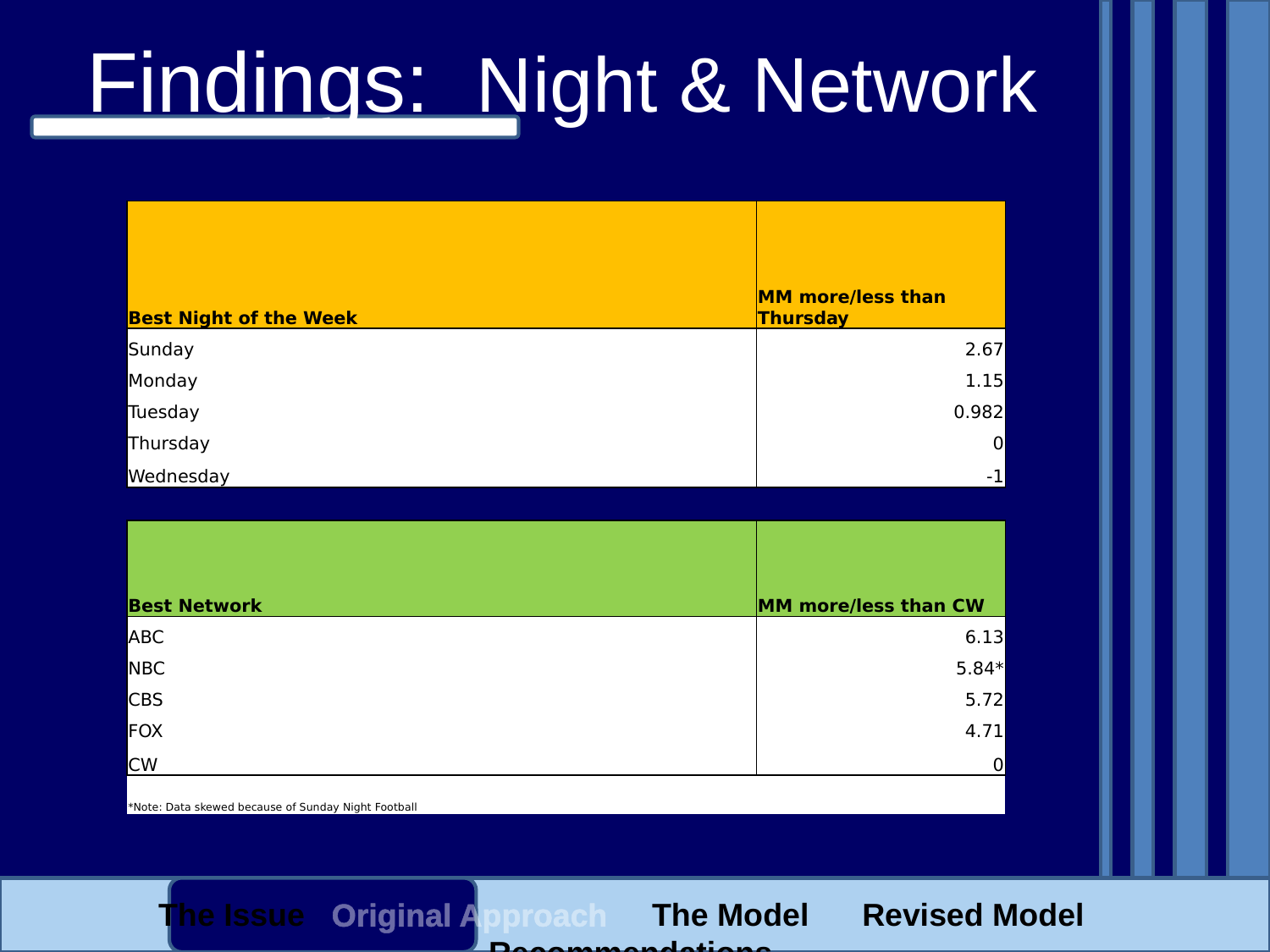

Findings:  Night & Network

| Best Night of the Week | MM more/less than Thursday |
| --- | --- |
| Sunday | 2.67 |
| Monday | 1.15 |
| Tuesday | 0.982 |
| Thursday | 0 |
| Wednesday | -1 |
|  |  |
| Best Network | MM more/less than CW |
| ABC | 6.13 |
| NBC | 5.84\* |
| CBS | 5.72 |
| FOX | 4.71 |
| CW | 0 |
| \*Note: Data skewed because of Sunday Night Football |  |

The Issue   Original Approach     The Model      Revised Model    Recommendations